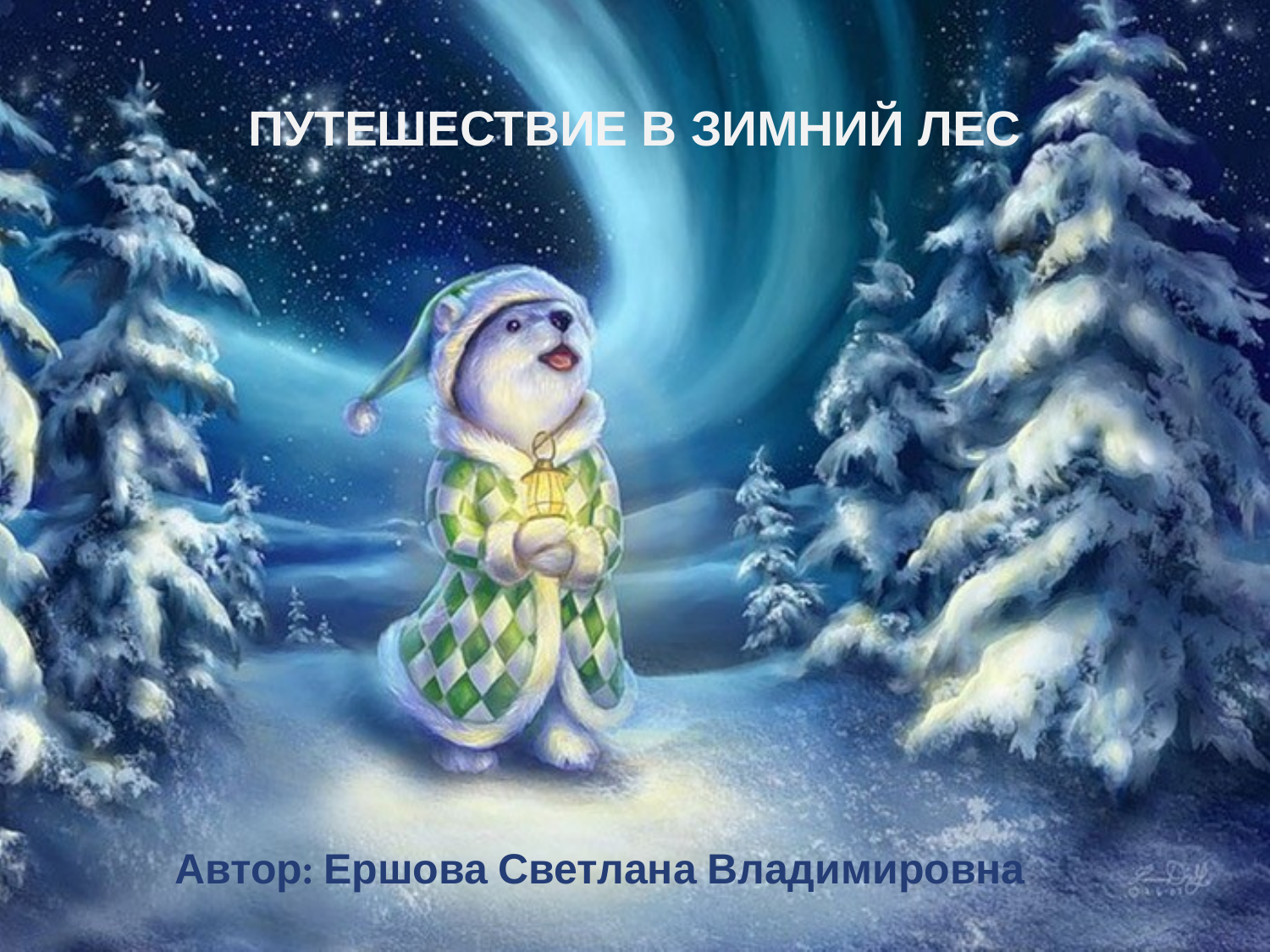

# Путешествие в зимний лес

Автор: Ершова Светлана Владимировна